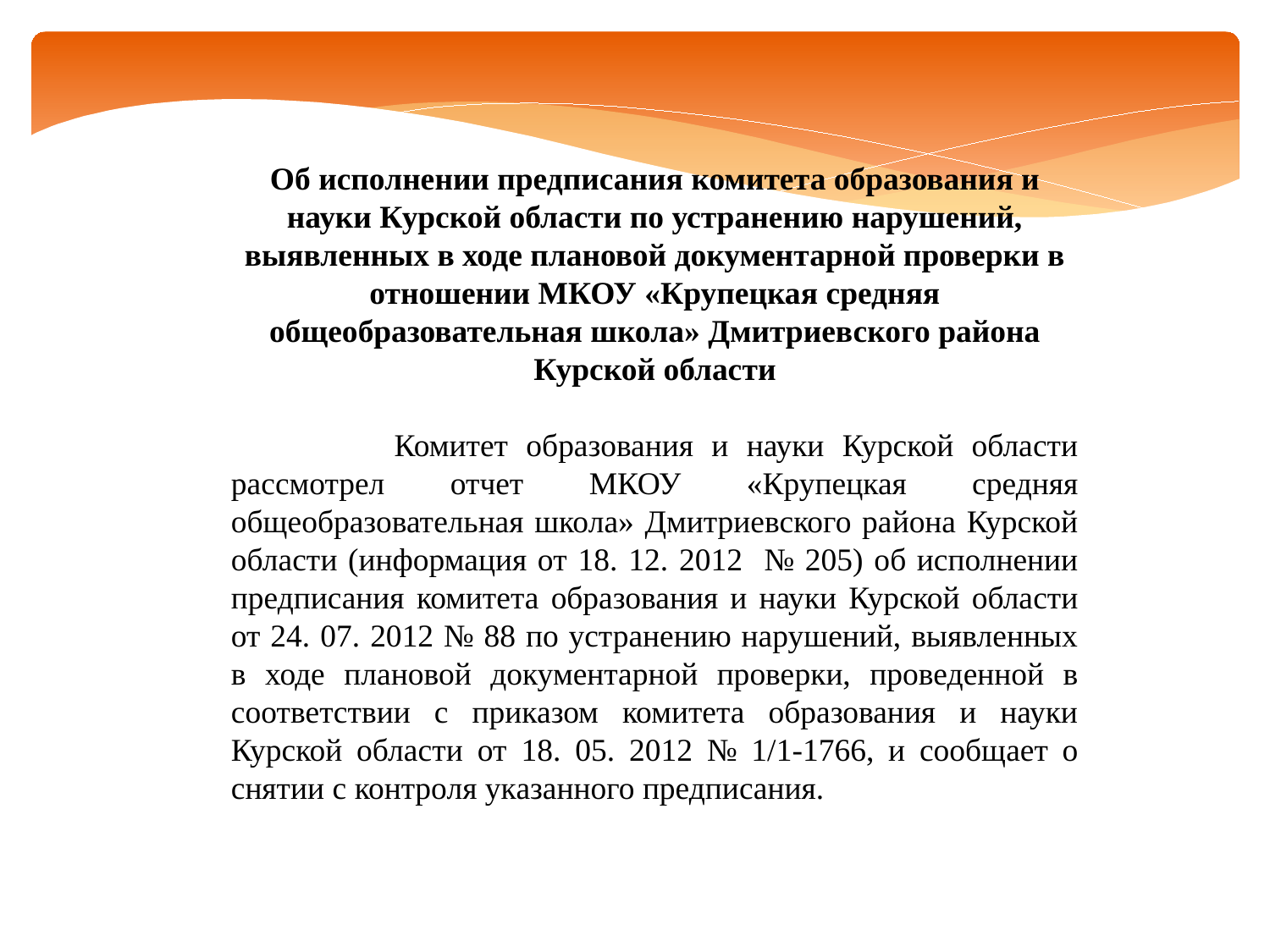

Об исполнении предписания комитета образования и науки Курской области по устранению нарушений, выявленных в ходе плановой документарной проверки в отношении МКОУ «Крупецкая средняя общеобразовательная школа» Дмитриевского района Курской области

         Комитет образования и науки Курской области рассмотрел отчет МКОУ «Крупецкая средняя общеобразовательная школа» Дмитриевского района Курской области (информация от 18. 12. 2012  № 205) об исполнении предписания комитета образования и науки Курской области от 24. 07. 2012 № 88 по устранению нарушений, выявленных в ходе плановой документарной проверки, проведенной в соответствии с приказом комитета образования и науки Курской области от 18. 05. 2012 № 1/1-1766, и сообщает о снятии с контроля указанного предписания.